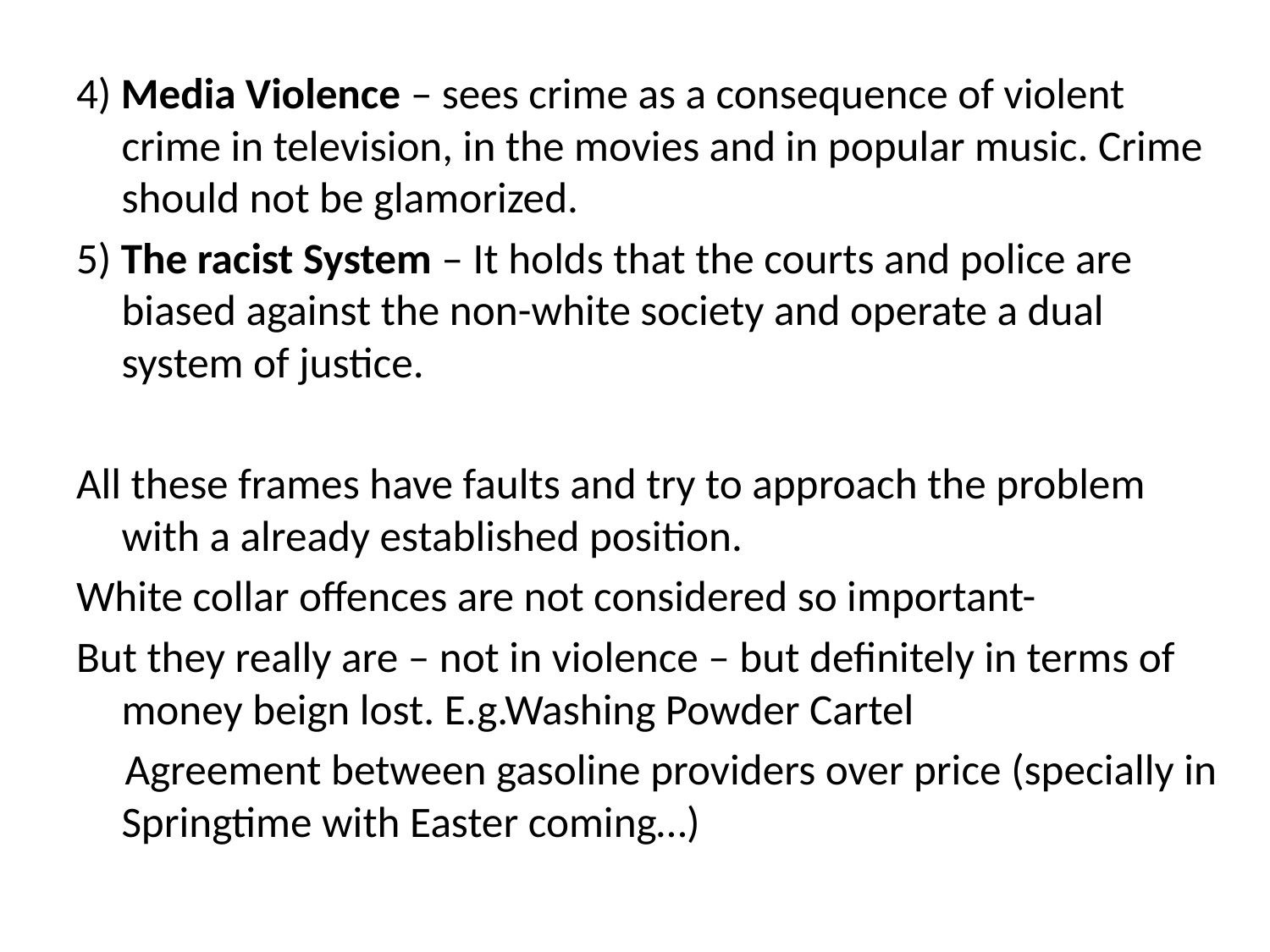

4) Media Violence – sees crime as a consequence of violent crime in television, in the movies and in popular music. Crime should not be glamorized.
5) The racist System – It holds that the courts and police are biased against the non-white society and operate a dual system of justice.

All these frames have faults and try to approach the problem with a already established position.
White collar offences are not considered so important-
But they really are – not in violence – but definitely in terms of money beign lost. E.g.Washing Powder Cartel
     Agreement between gasoline providers over price (specially in Springtime with Easter coming…)